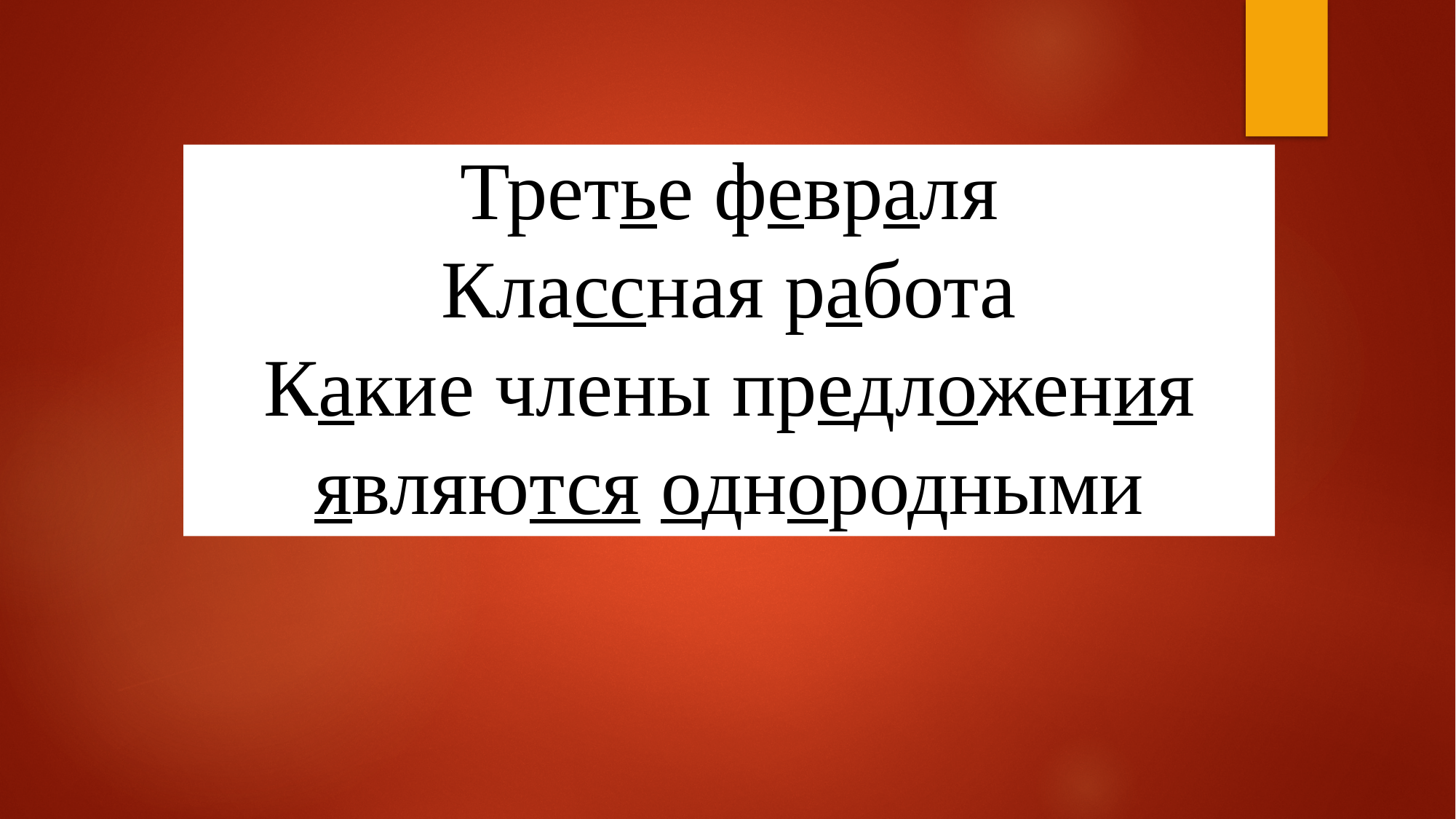

# Третье февраля Классная работа Какие члены предложения являются однородными